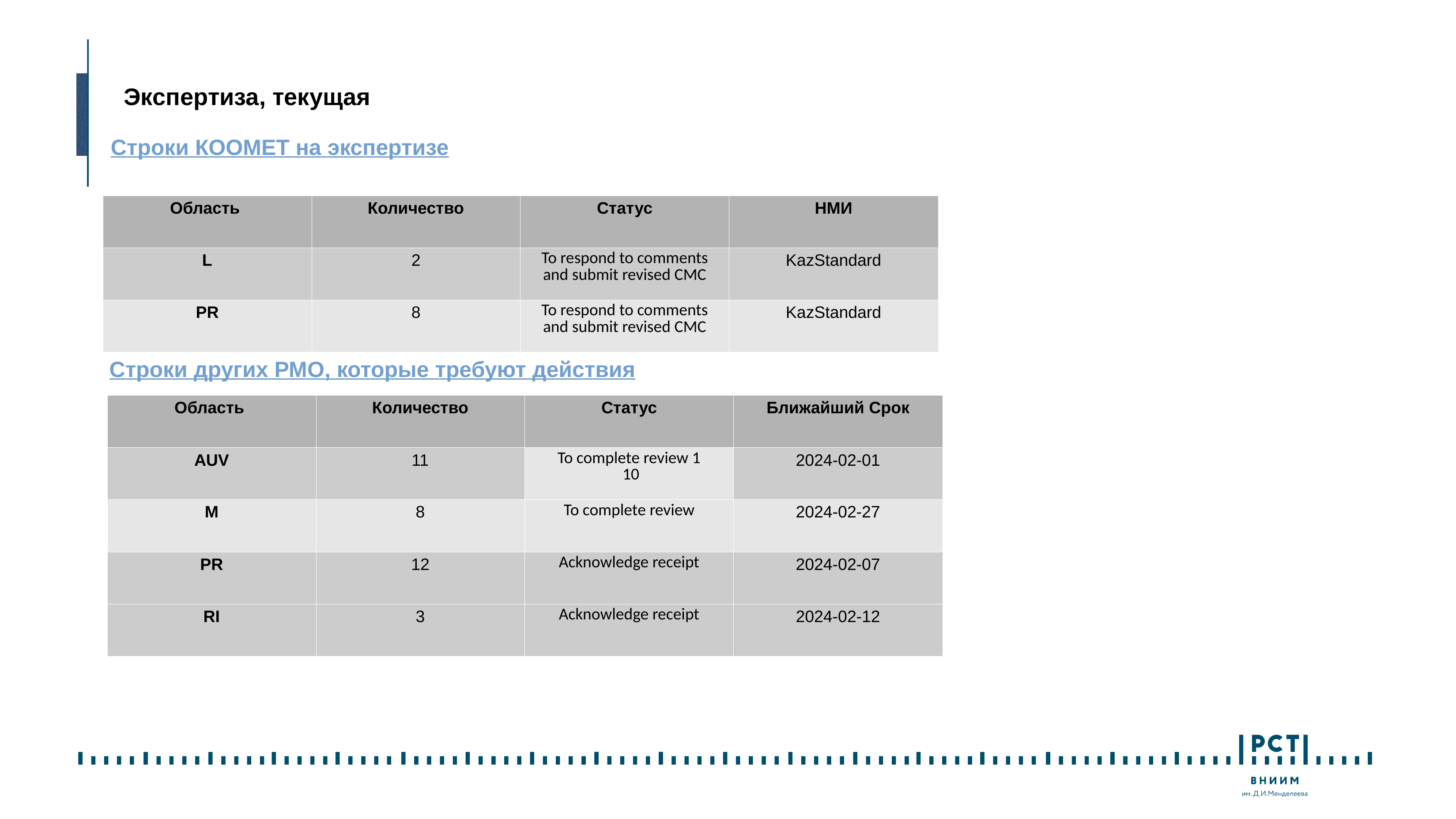

Экспертиза, текущая
Строки КООМЕТ на экспертизе
| Область | Количество | Статус | НМИ |
| --- | --- | --- | --- |
| L | 2 | To respond to comments and submit revised CMC | KazStandard |
| PR | 8 | To respond to comments and submit revised CMC | KazStandard |
Строки других РМО, которые требуют действия
| Область | Количество | Статус | Ближайший Срок |
| --- | --- | --- | --- |
| AUV | 11 | To complete review 1 10 | 2024-02-01 |
| M | 8 | To complete review | 2024-02-27 |
| PR | 12 | Acknowledge receipt | 2024-02-07 |
| RI | 3 | Acknowledge receipt | 2024-02-12 |